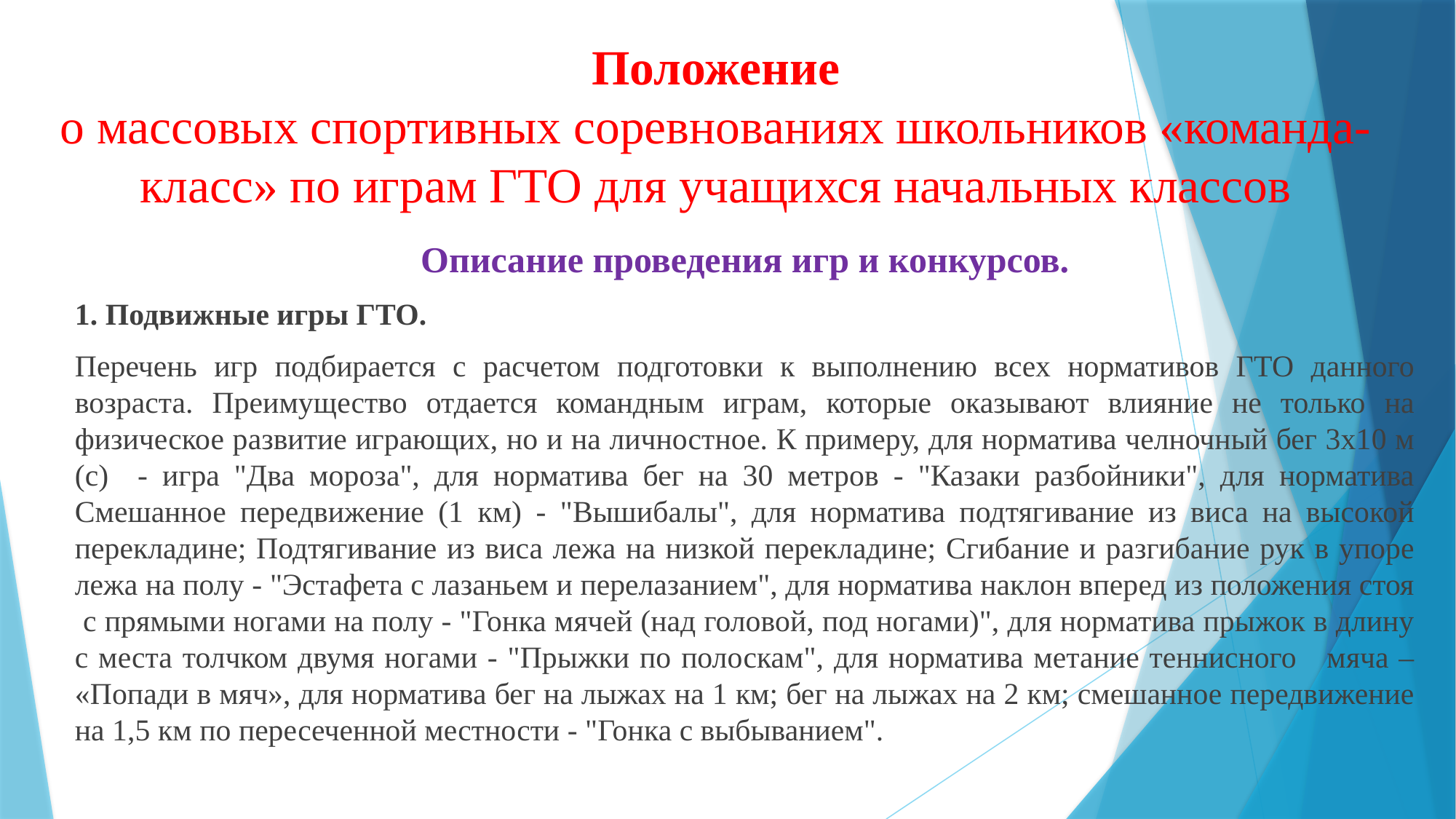

# Положение о массовых спортивных соревнованиях школьников «команда-класс» по играм ГТО для учащихся начальных классов
Описание проведения игр и конкурсов.
1. Подвижные игры ГТО.
Перечень игр подбирается с расчетом подготовки к выполнению всех нормативов ГТО данного возраста. Преимущество отдается командным играм, которые оказывают влияние не только на физическое развитие играющих, но и на личностное. К примеру, для норматива челночный бег 3х10 м (с)  - игра "Два мороза", для норматива бег на 30 метров - "Казаки разбойники", для норматива Смешанное передвижение (1 км) - "Вышибалы", для норматива подтягивание из виса на высокой перекладине; Подтягивание из виса лежа на низкой перекладине; Сгибание и разгибание рук в упоре лежа на полу - "Эстафета с лазаньем и перелазанием", для норматива наклон вперед из положения стоя  с прямыми ногами на полу - "Гонка мячей (над головой, под ногами)", для норматива прыжок в длину с места толчком двумя ногами - "Прыжки по полоскам", для норматива метание теннисного   мяча – «Попади в мяч», для норматива бег на лыжах на 1 км; бег на лыжах на 2 км; смешанное передвижение на 1,5 км по пересеченной местности - "Гонка с выбыванием".